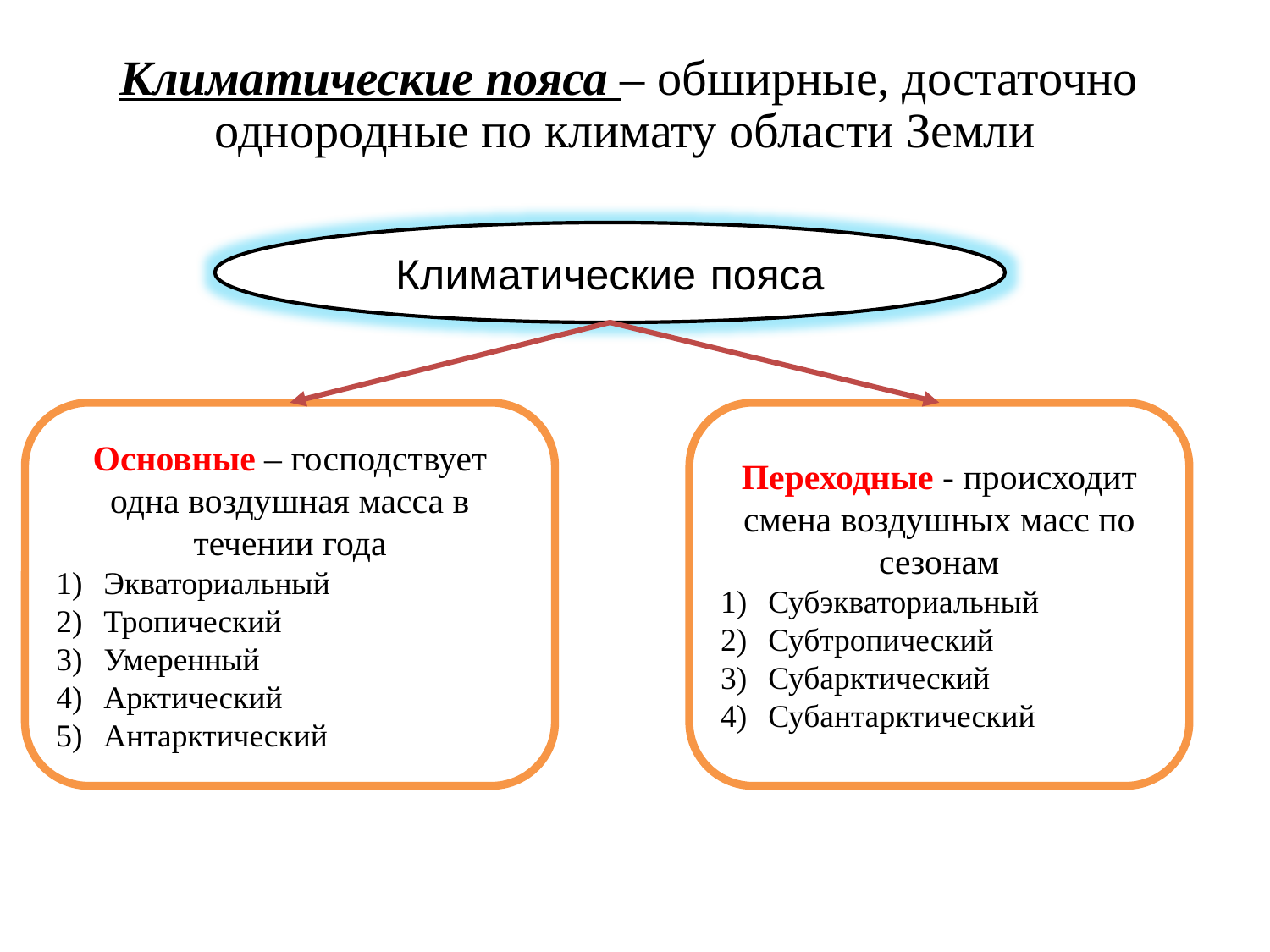

# Климатические пояса – обширные, достаточно однородные по климату области Земли
Климатические пояса
Основные – господствует одна воздушная масса в течении года
Экваториальный
Тропический
Умеренный
Арктический
Антарктический
Переходные - происходит смена воздушных масс по сезонам
Субэкваториальный
Субтропический
Субарктический
Субантарктический